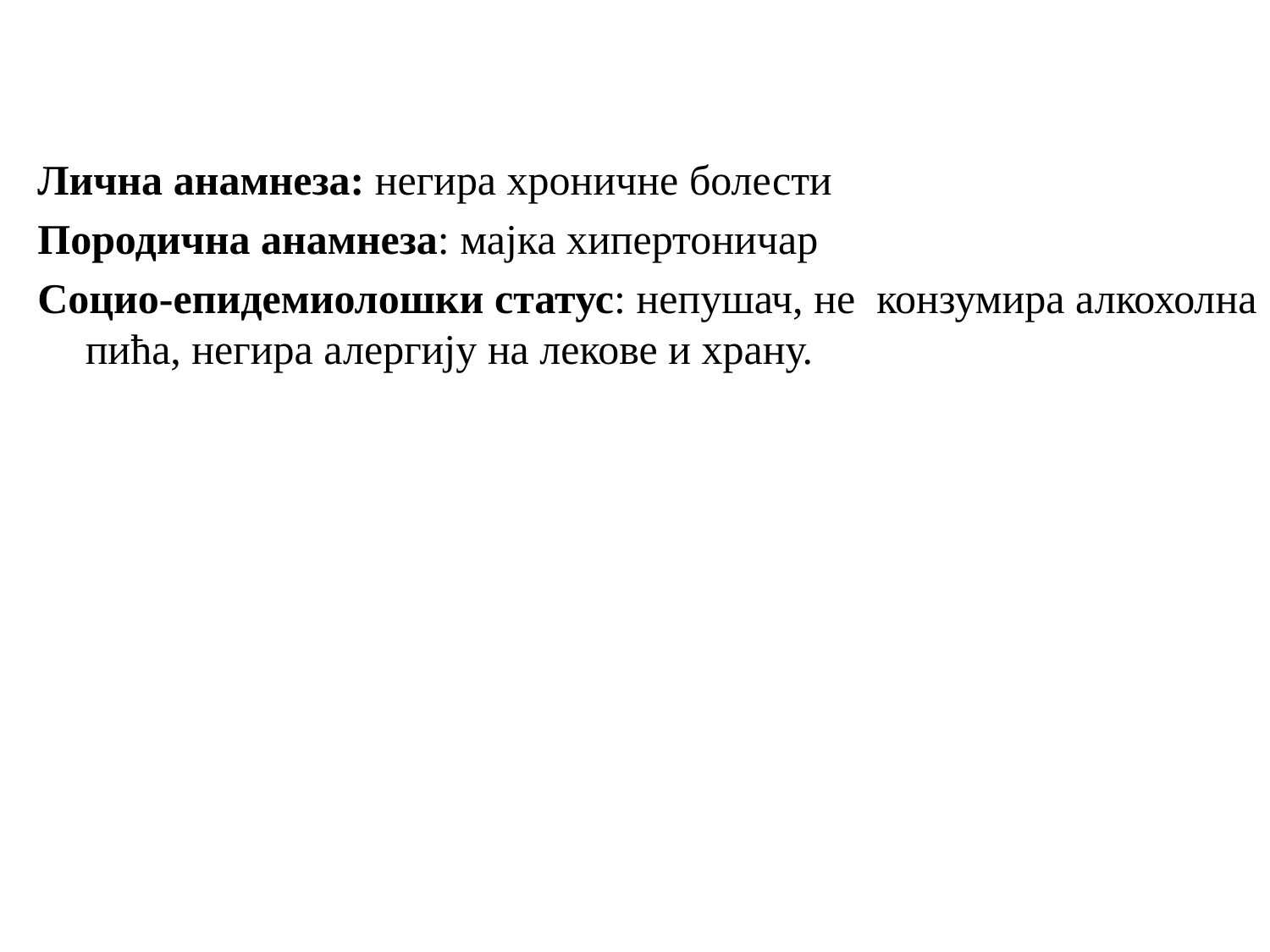

#
Лична анамнеза: негира хроничне болести
Породична анамнеза: мајка хипертоничар
Социо-епидемиолошки статус: непушач, не  конзумира алкохолна пића, негира алергију на лекове и храну.